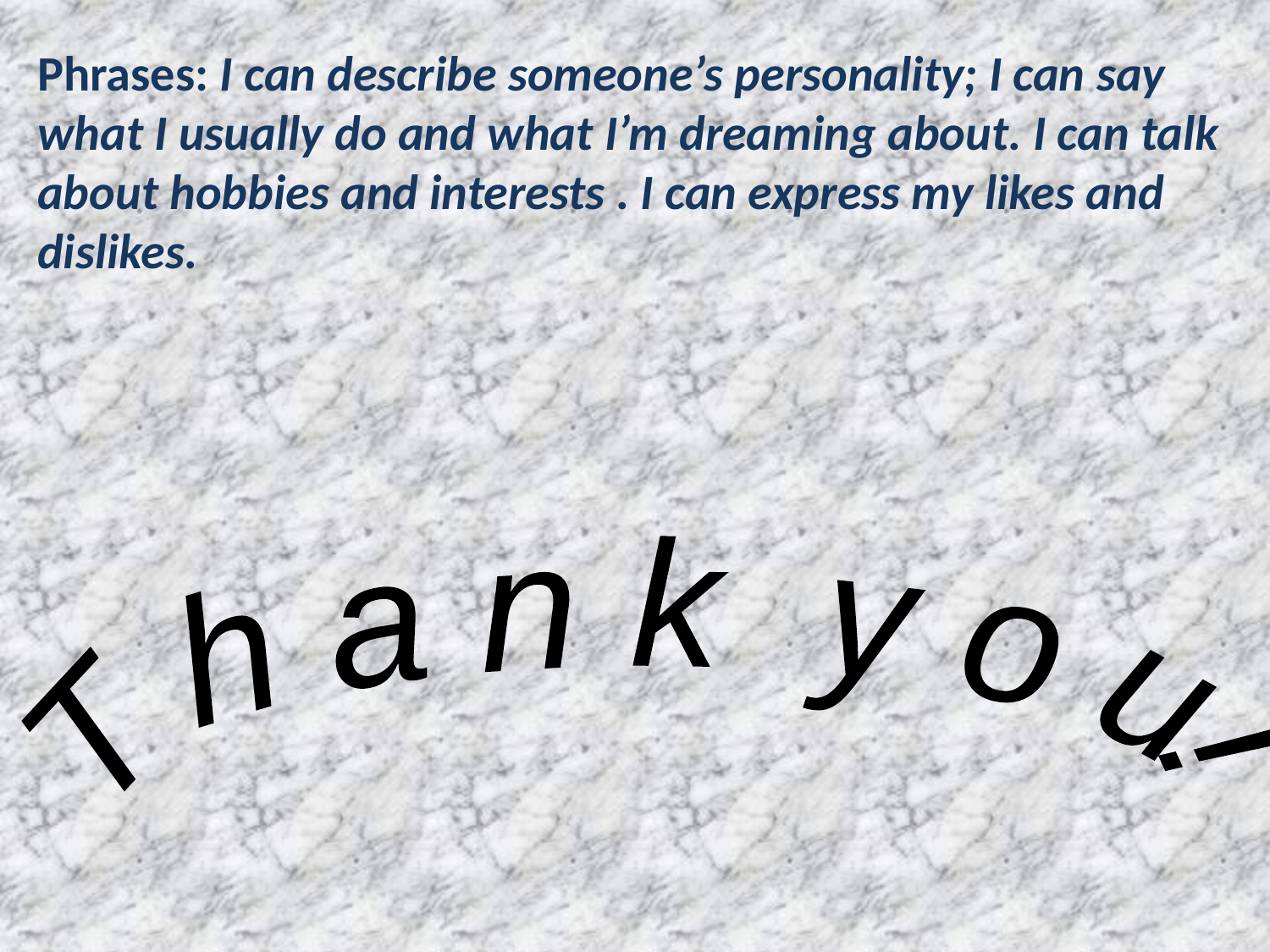

Phrases: I can describe someone’s personality; I can say what I usually do and what I’m dreaming about. I can talk about hobbies and interests . I can express my likes and dislikes.
T h a n k  y o u!